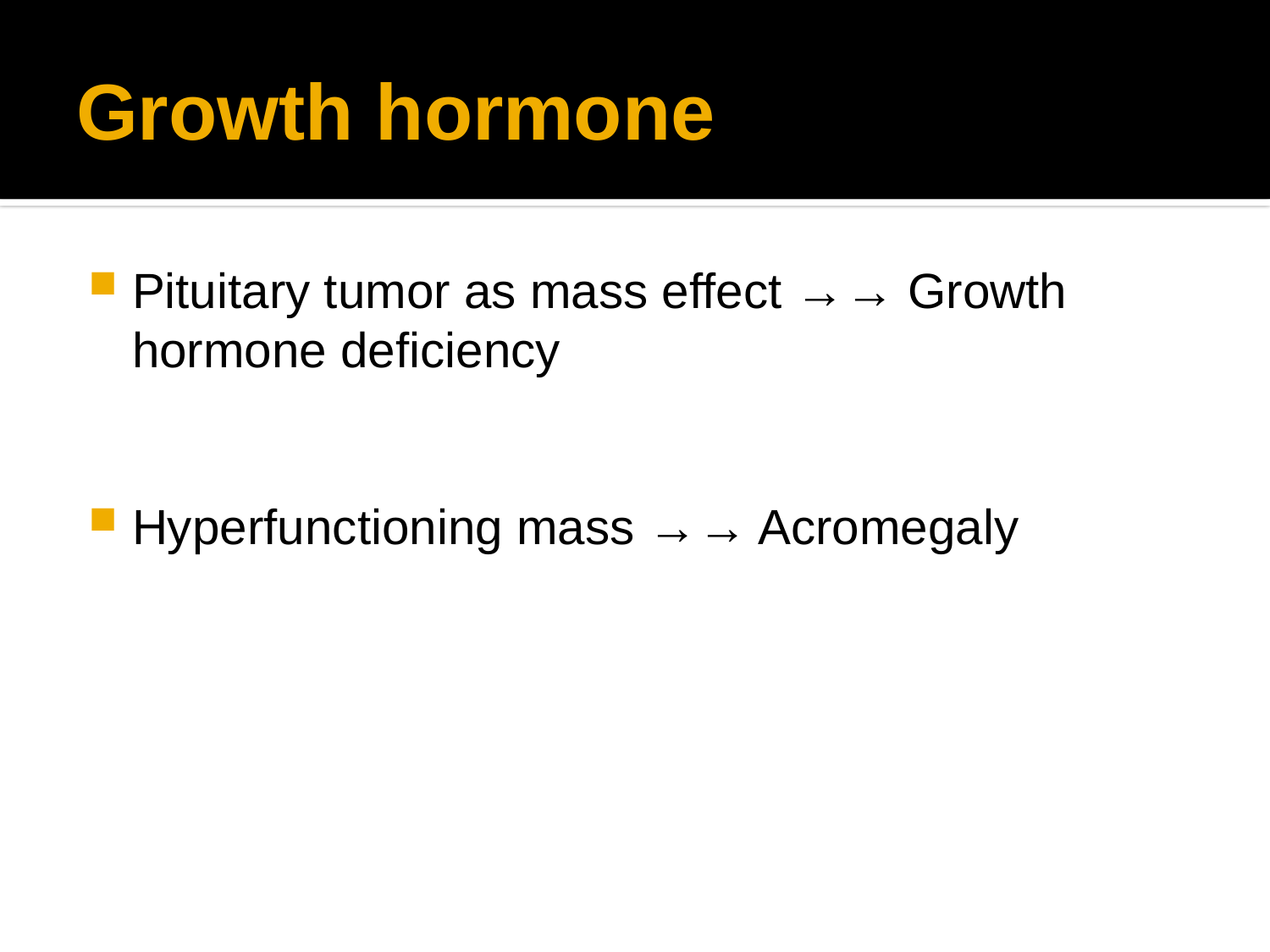

# Growth hormone
Pituitary tumor as mass effect →→ Growth hormone deficiency

Hyperfunctioning mass →→ Acromegaly